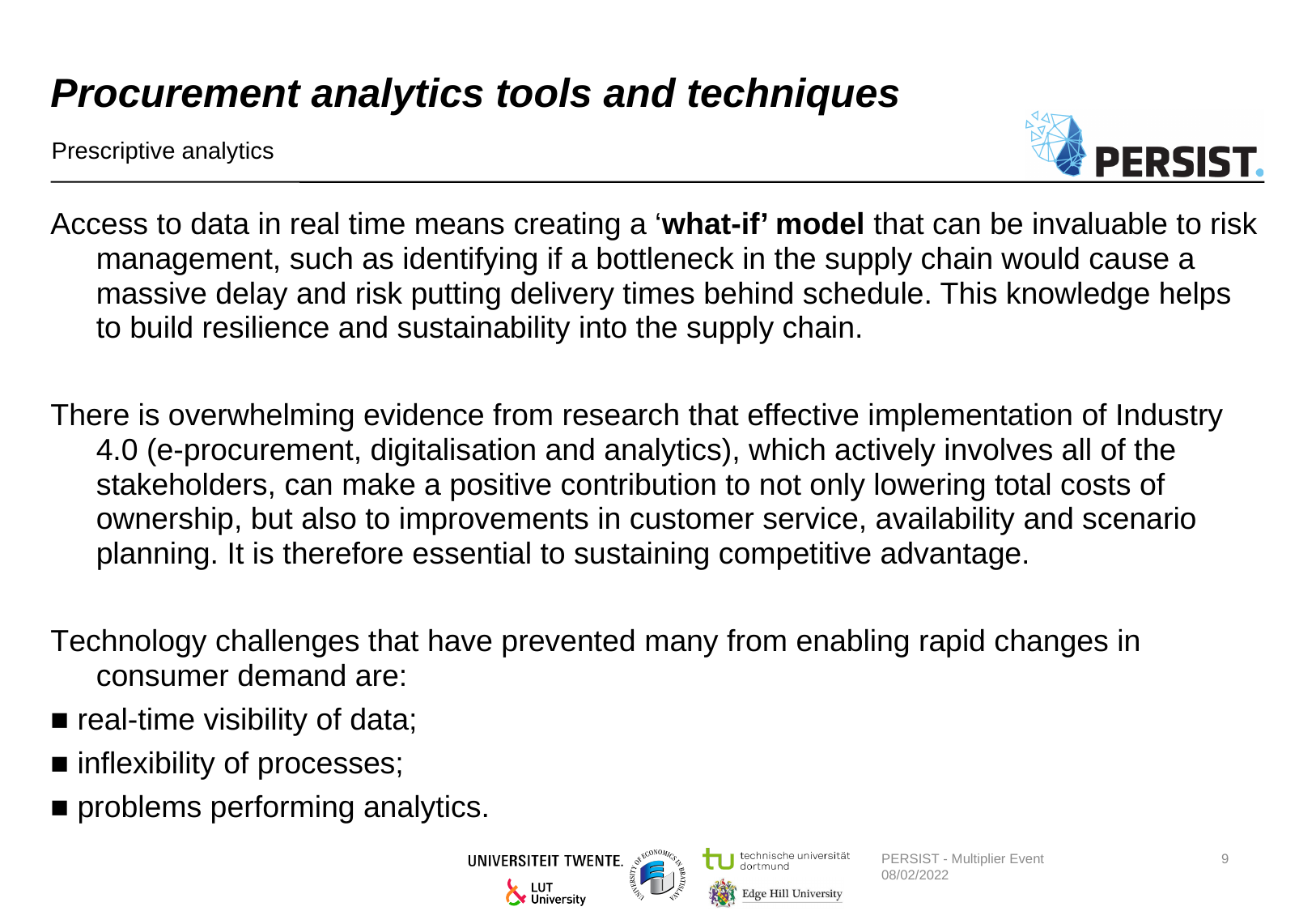

# Procurement analytics tools and techniques
Prescriptive analytics
Access to data in real time means creating a ‘what-if’ model that can be invaluable to risk management, such as identifying if a bottleneck in the supply chain would cause a massive delay and risk putting delivery times behind schedule. This knowledge helps to build resilience and sustainability into the supply chain.

There is overwhelming evidence from research that effective implementation of Industry 4.0 (e-procurement, digitalisation and analytics), which actively involves all of the stakeholders, can make a positive contribution to not only lowering total costs of ownership, but also to improvements in customer service, availability and scenario planning. It is therefore essential to sustaining competitive advantage.

Technology challenges that have prevented many from enabling rapid changes in consumer demand are:
■ real-time visibility of data;
■ inflexibility of processes;
■ problems performing analytics.